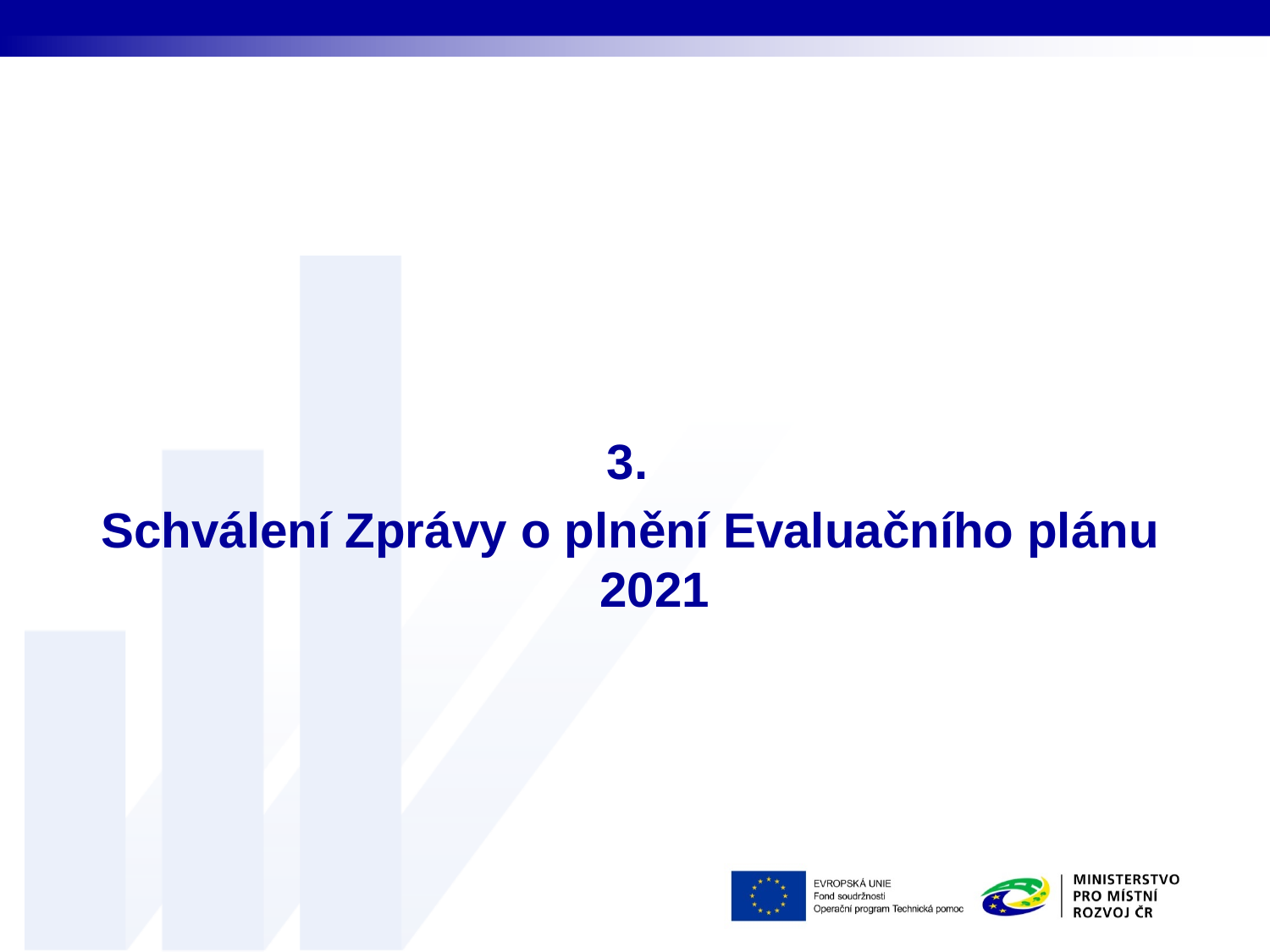

#

3.
Schválení Zprávy o plnění Evaluačního plánu 2021